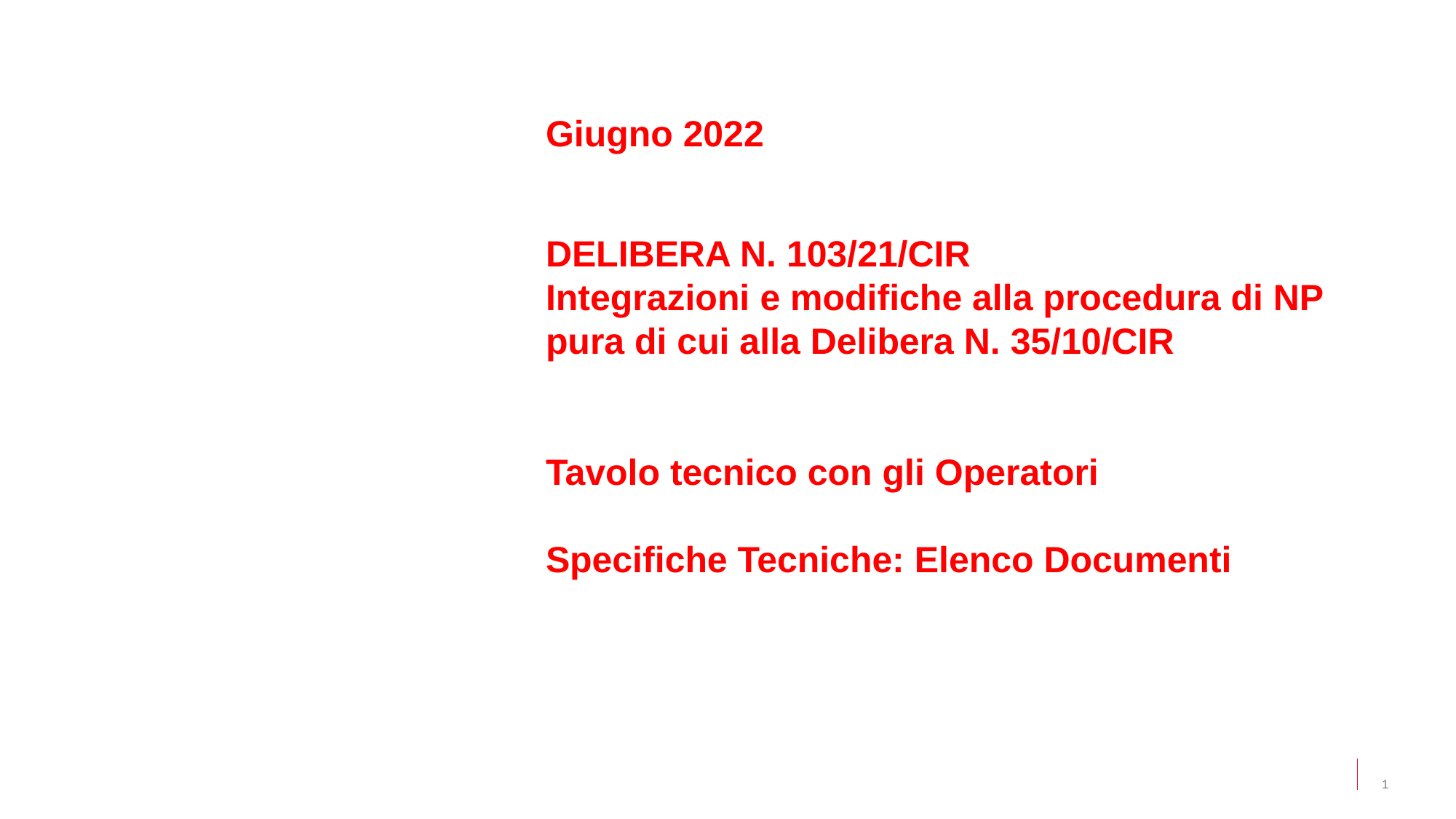

# Giugno 2022 DELIBERA N. 103/21/CIR Integrazioni e modifiche alla procedura di NP pura di cui alla Delibera N. 35/10/CIR Tavolo tecnico con gli Operatori Specifiche Tecniche: Elenco Documenti